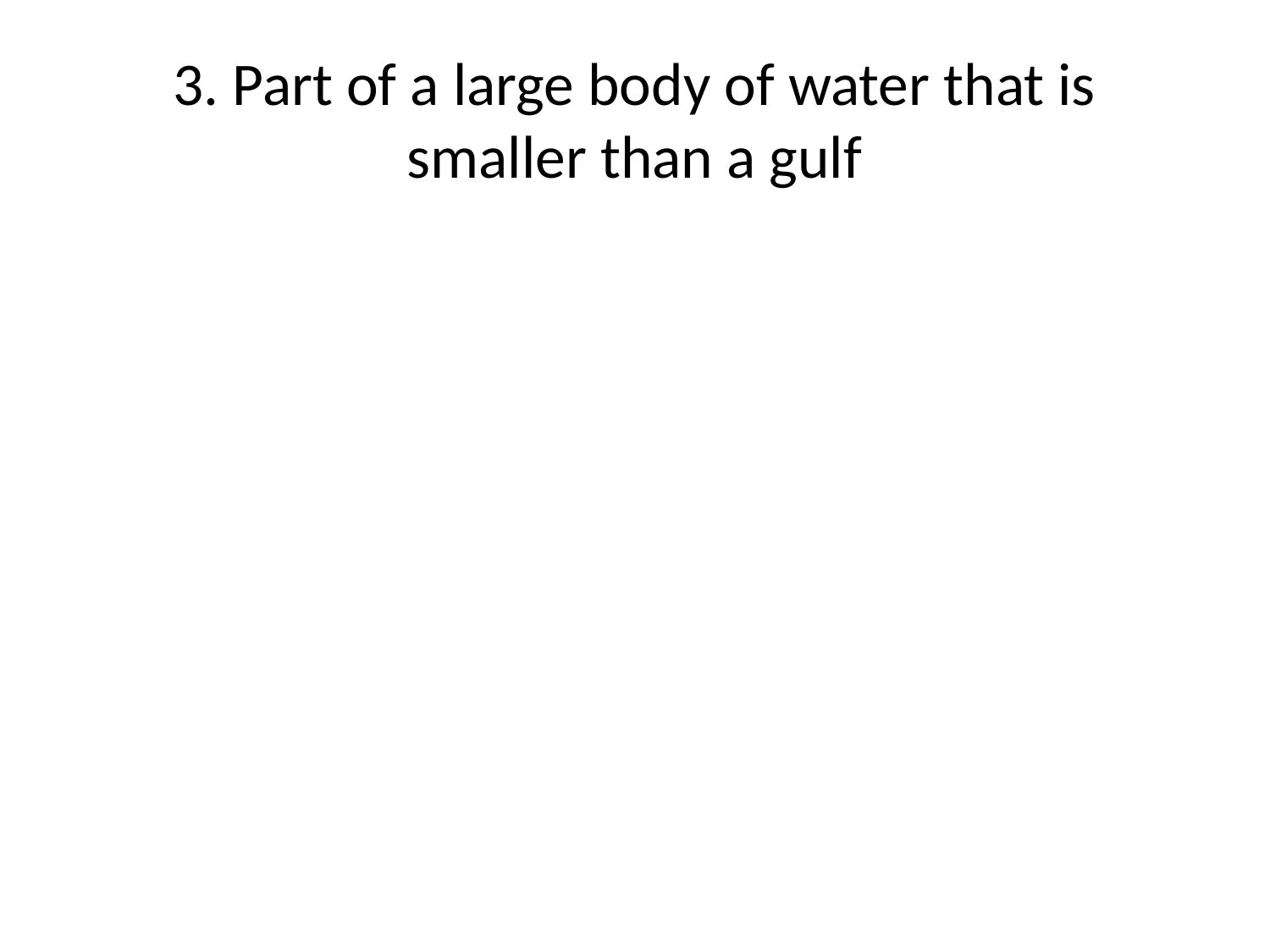

# 3. Part of a large body of water that is smaller than a gulf